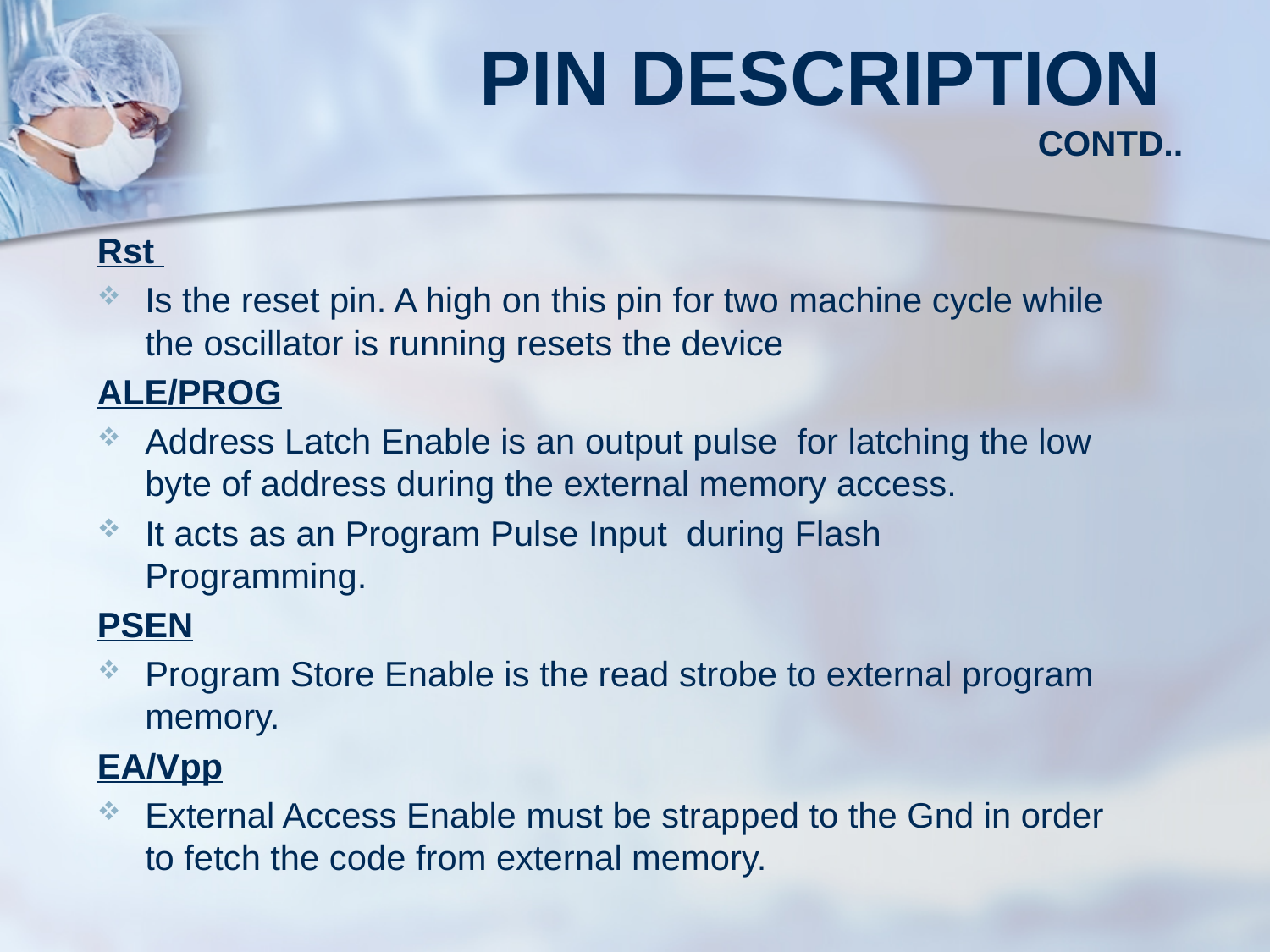

# Pin description contd..
Rst
Is the reset pin. A high on this pin for two machine cycle while the oscillator is running resets the device
ALE/PROG
Address Latch Enable is an output pulse  for latching the low byte of address during the external memory access.
It acts as an Program Pulse Input  during Flash Programming.
PSEN
Program Store Enable is the read strobe to external program memory.
EA/Vpp
External Access Enable must be strapped to the Gnd in order to fetch the code from external memory.